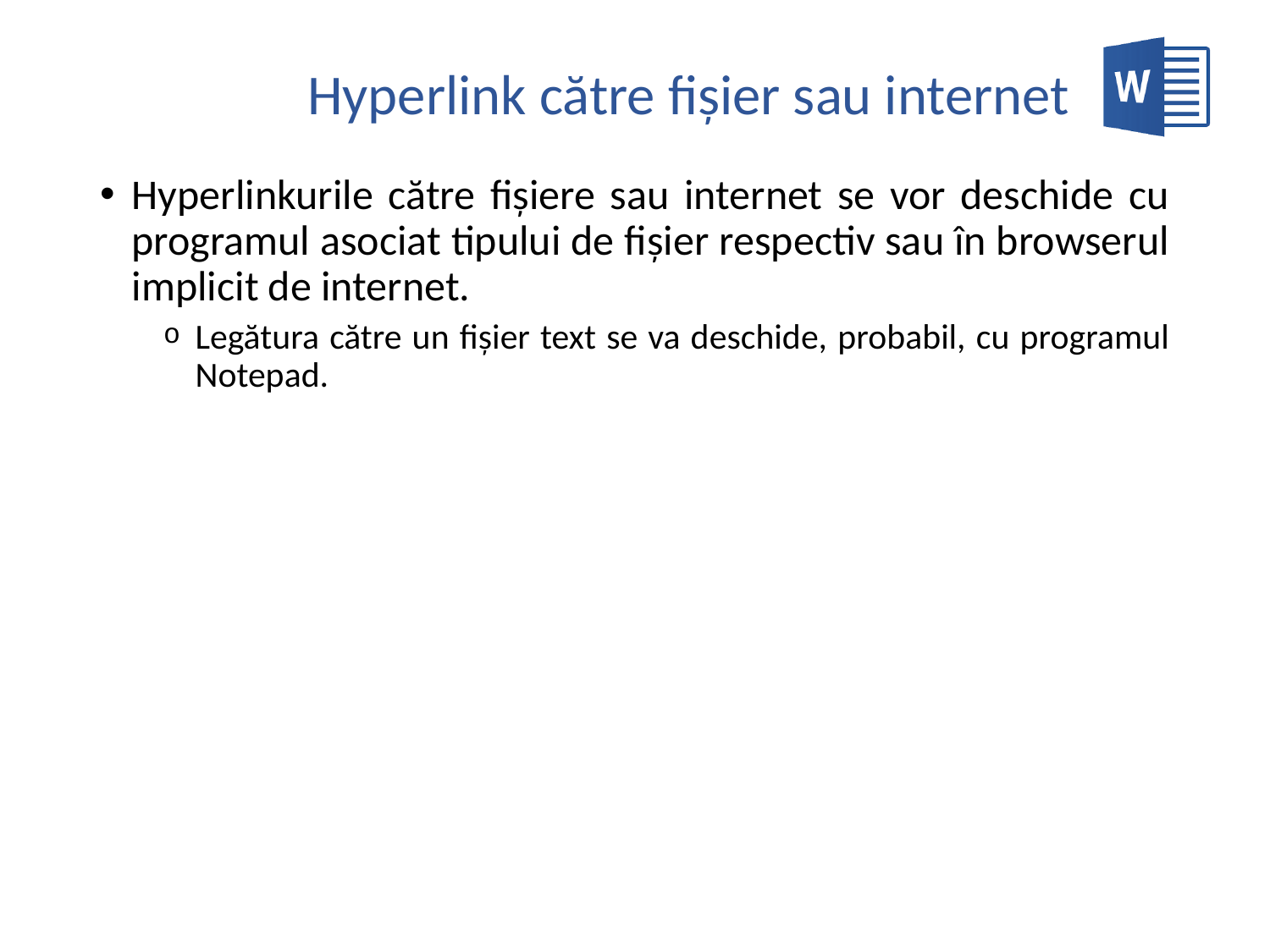

# Hyperlink către fișier sau internet
Hyperlinkurile către fișiere sau internet se vor deschide cu programul asociat tipului de fișier respectiv sau în browserul implicit de internet.
Legătura către un fișier text se va deschide, probabil, cu programul Notepad.